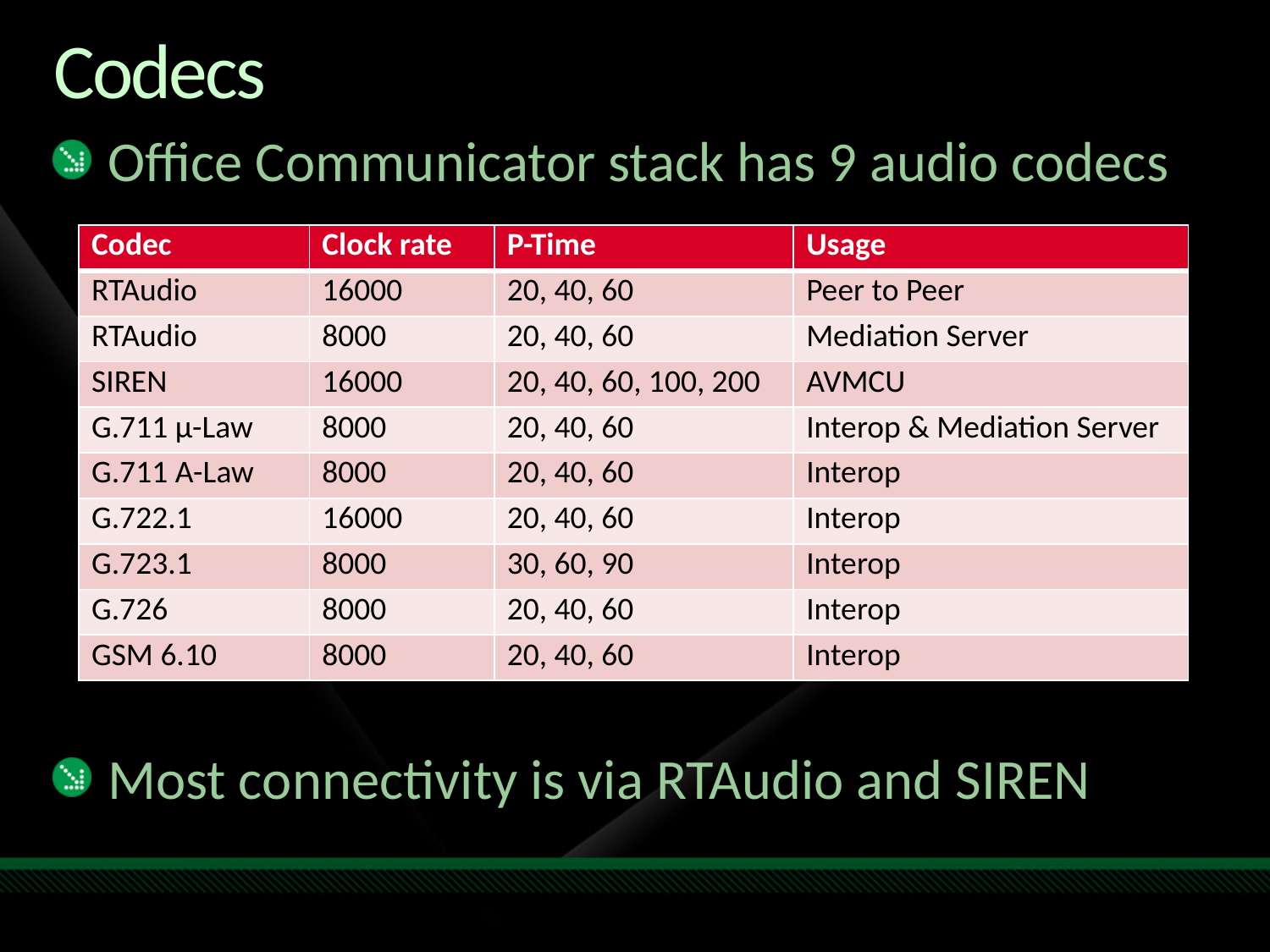

# Codecs
Office Communicator stack has 9 audio codecs

Most connectivity is via RTAudio and SIREN

| Codec | Clock rate | P-Time | Usage |
| --- | --- | --- | --- |
| RTAudio | 16000 | 20, 40, 60 | Peer to Peer |
| RTAudio | 8000 | 20, 40, 60 | Mediation Server |
| SIREN | 16000 | 20, 40, 60, 100, 200 | AVMCU |
| G.711 μ-Law | 8000 | 20, 40, 60 | Interop & Mediation Server |
| G.711 A-Law | 8000 | 20, 40, 60 | Interop |
| G.722.1 | 16000 | 20, 40, 60 | Interop |
| G.723.1 | 8000 | 30, 60, 90 | Interop |
| G.726 | 8000 | 20, 40, 60 | Interop |
| GSM 6.10 | 8000 | 20, 40, 60 | Interop |